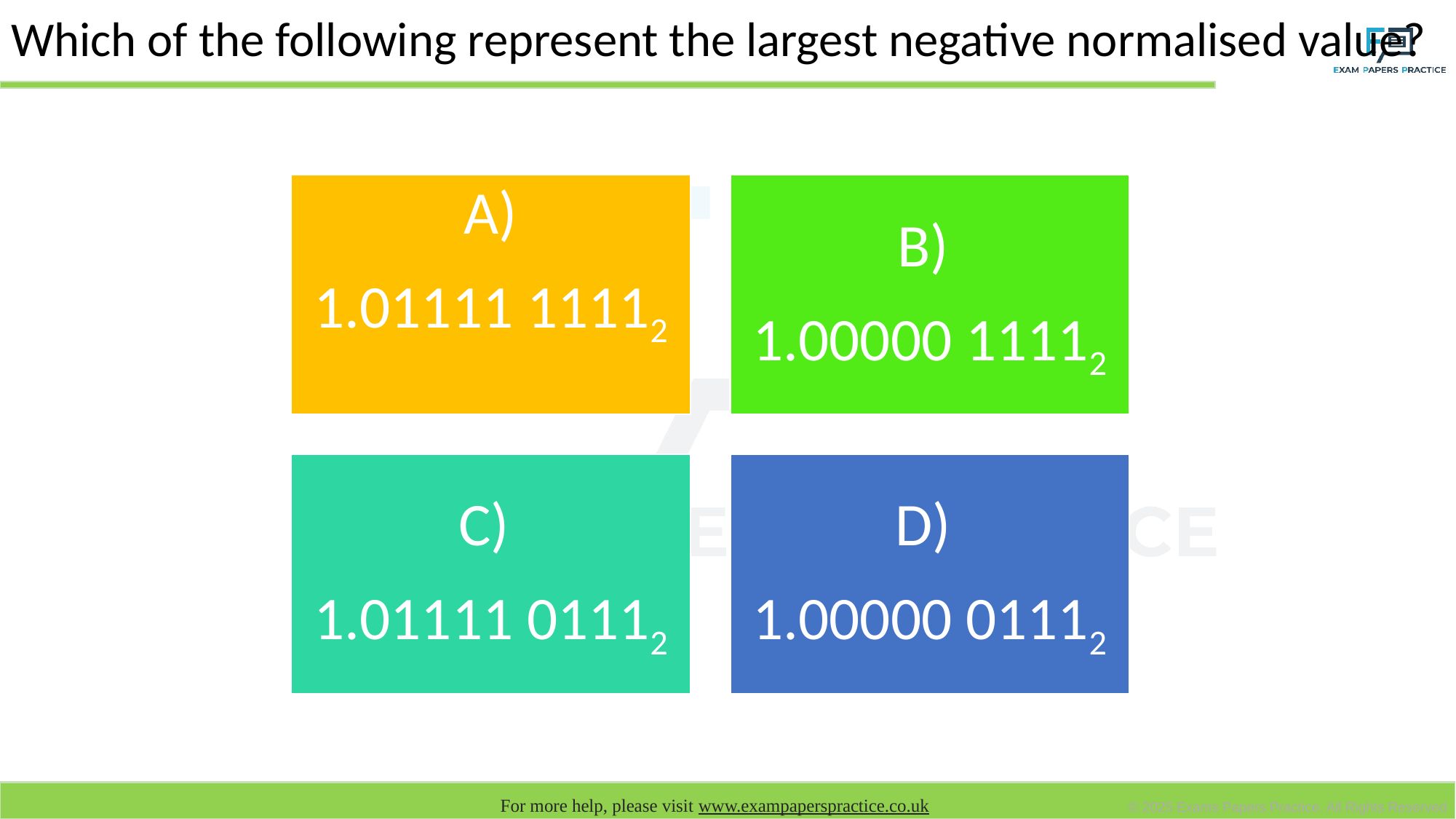

# Which of the following represent the largest negative normalised value?
A)
1.01111 11112
B)
1.00000 11112
C)
1.01111 01112
D)
1.00000 01112